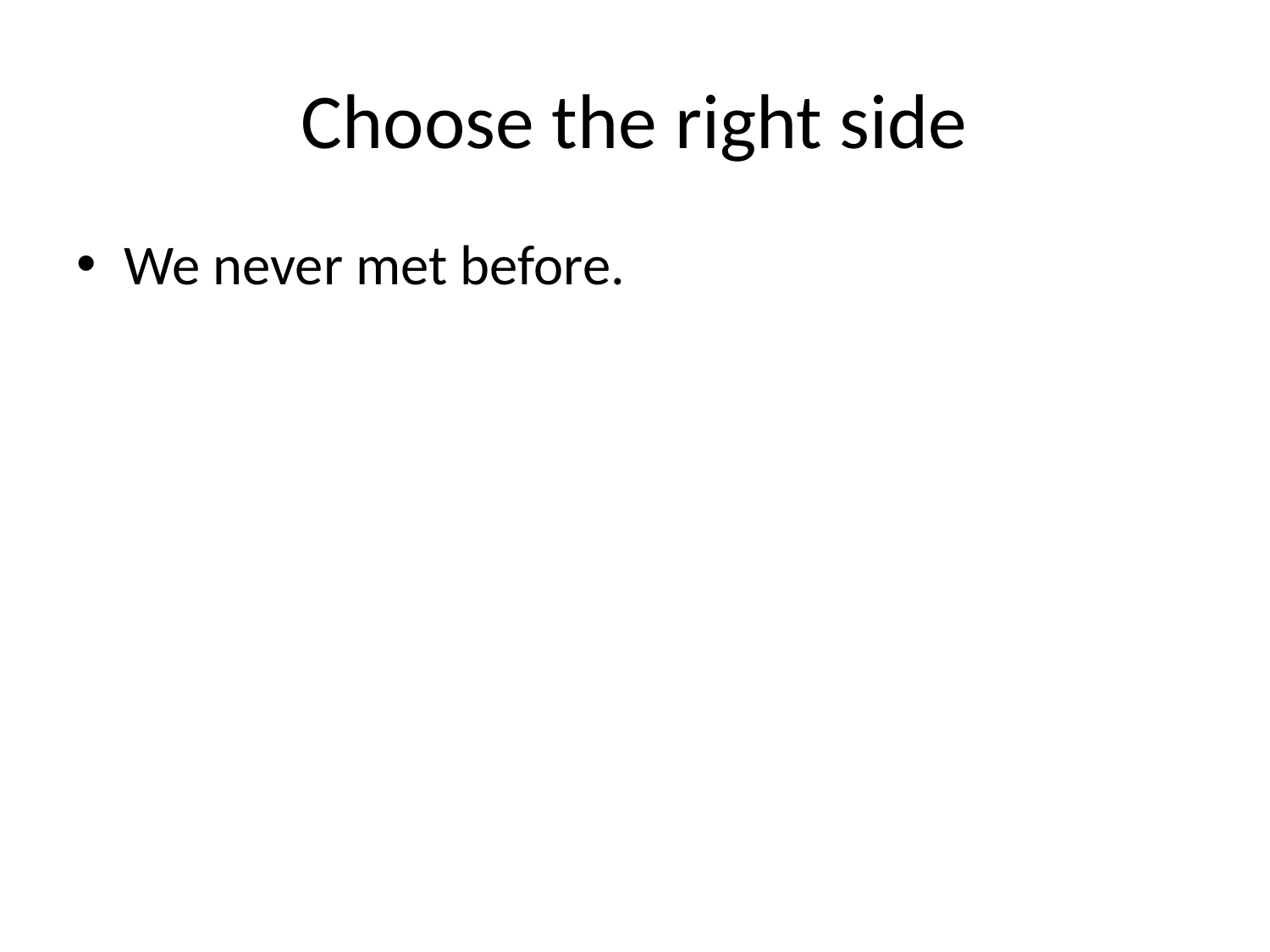

# Choose the right side
We never met before.